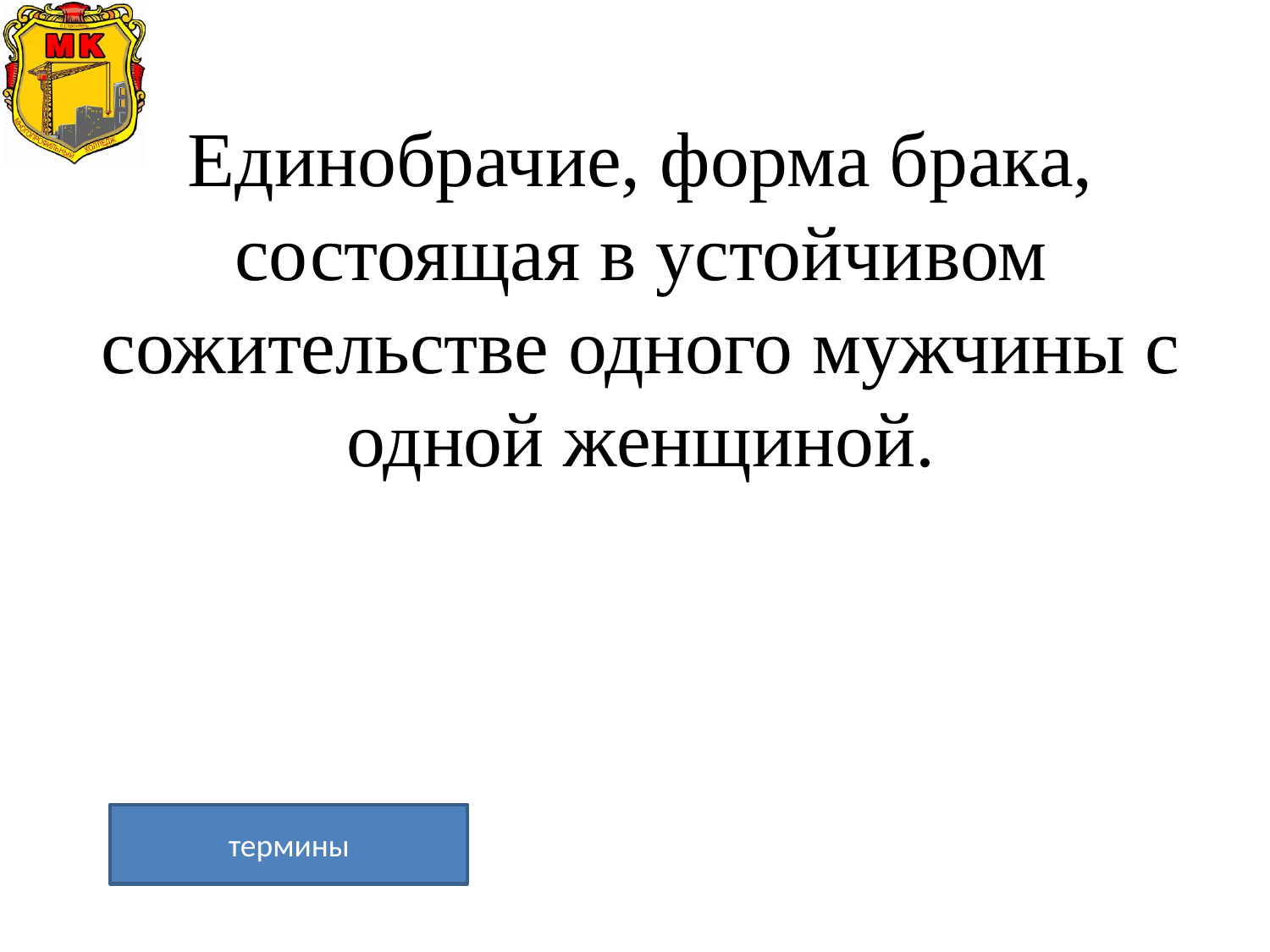

# Единобрачие, форма брака, состоящая в устойчи­вом сожительстве одного мужчины с одной женщиной.
термины